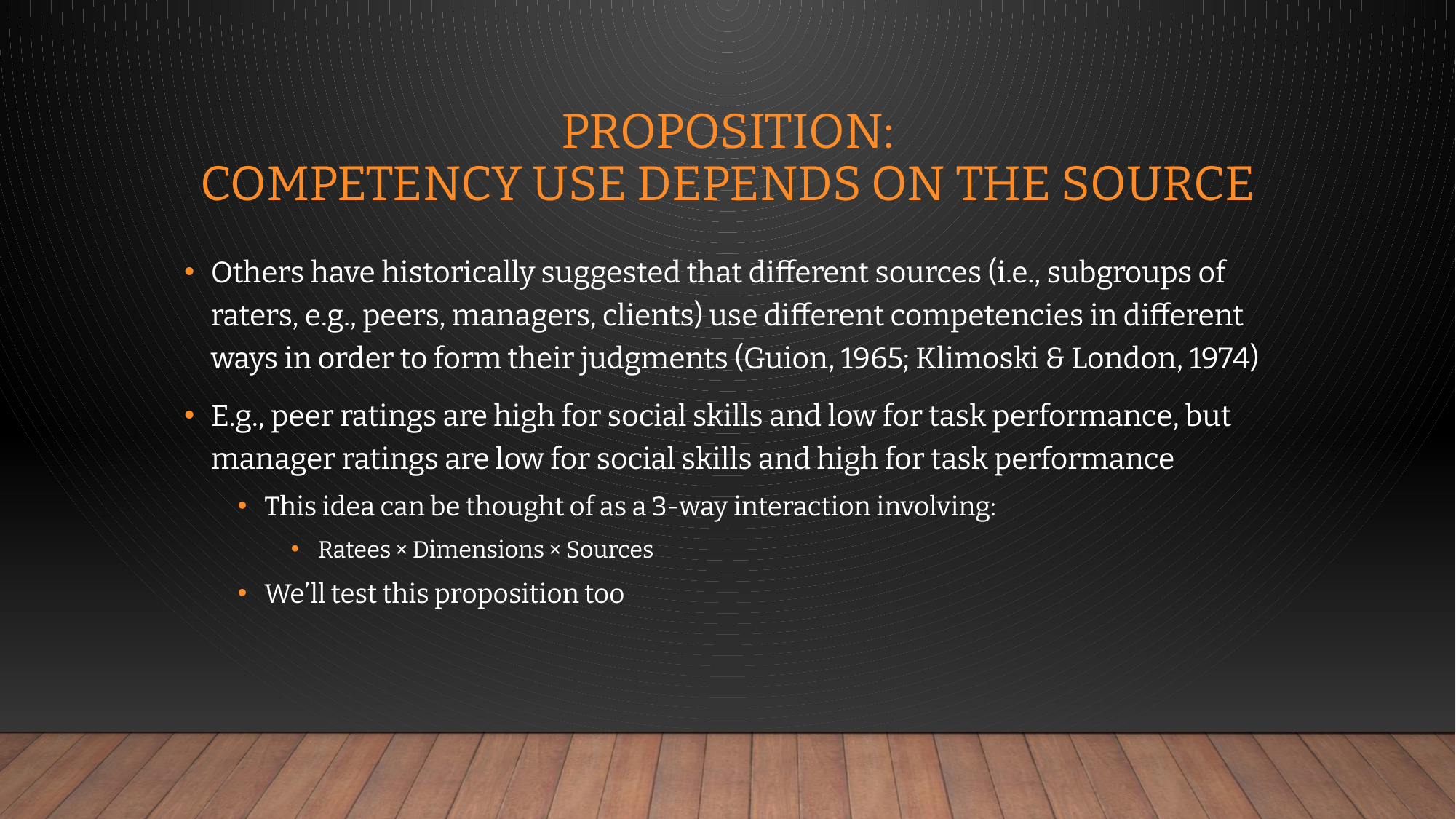

# Proposition: CompetencY Use Depends on the Source
Others have historically suggested that different sources (i.e., subgroups of raters, e.g., peers, managers, clients) use different competencies in different ways in order to form their judgments (Guion, 1965; Klimoski & London, 1974)
E.g., peer ratings are high for social skills and low for task performance, but manager ratings are low for social skills and high for task performance
This idea can be thought of as a 3-way interaction involving:
Ratees × Dimensions × Sources
We’ll test this proposition too